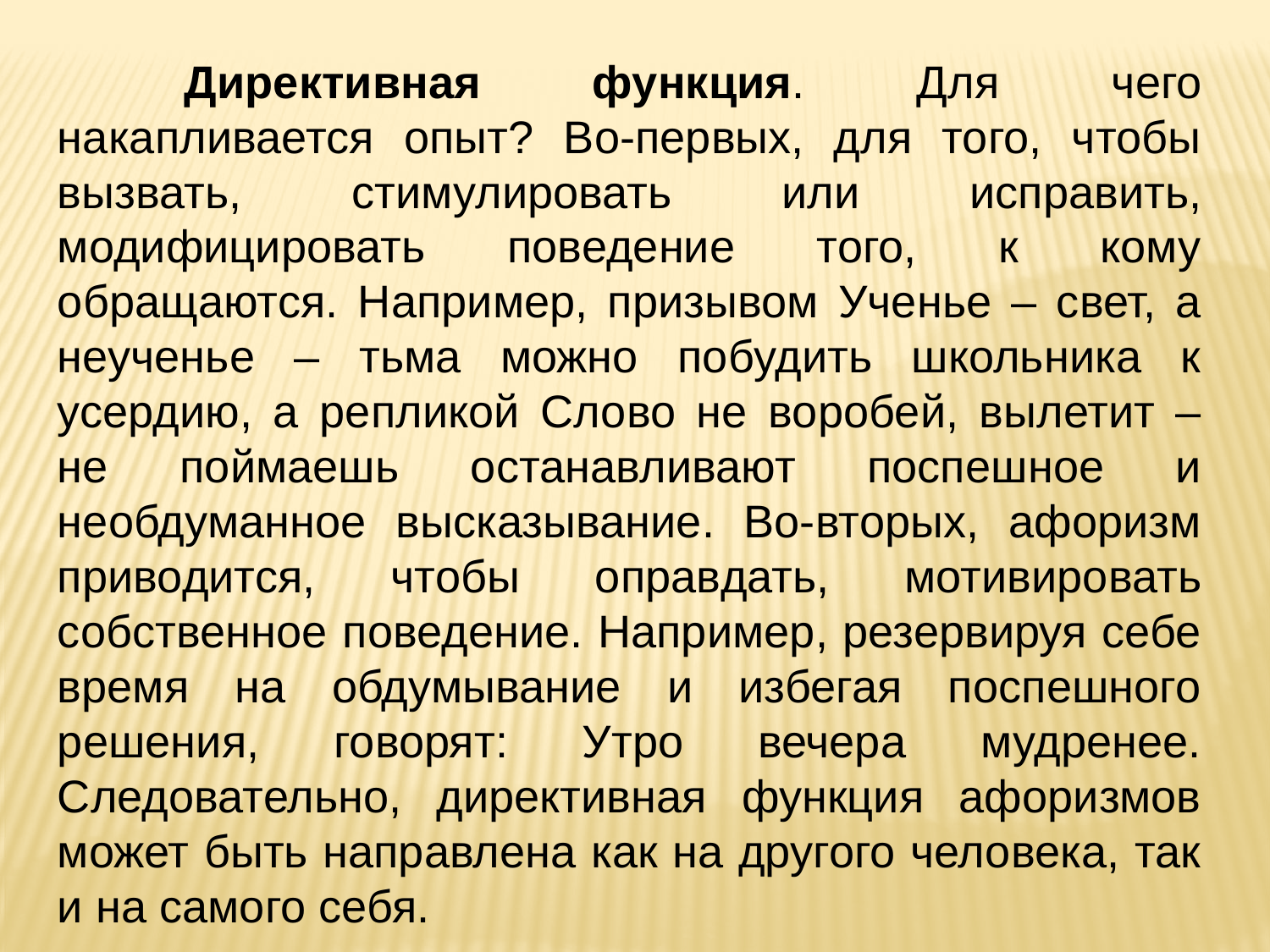

Директивная функция. Для чего накапливается опыт? Во-первых, для того, чтобы вызвать, стимулировать или исправить, модифицировать поведение того, к кому обращаются. Например, призывом Ученье – свет, а неученье – тьма можно побудить школьника к усердию, а репликой Слово не воробей, вылетит – не поймаешь останавливают поспешное и необдуманное высказывание. Во-вторых, афоризм приводится, чтобы оправдать, мотивировать собственное поведение. Например, резервируя себе время на обдумывание и избегая поспешного решения, говорят: Утро вечера мудренее. Следовательно, директивная функция афоризмов может быть направлена как на другого человека, так и на самого себя.